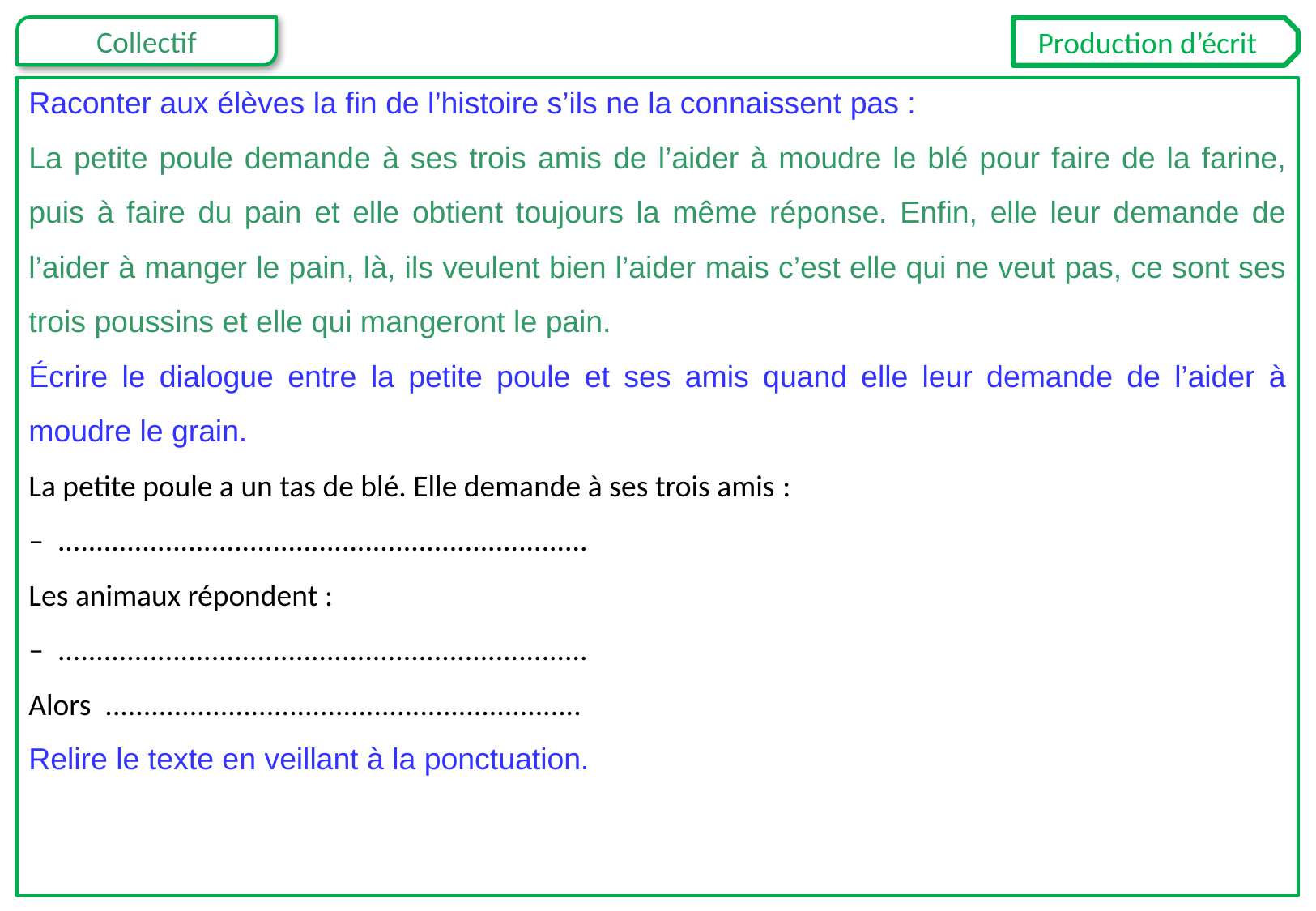

Production d’écrit
Raconter aux élèves la fin de l’histoire s’ils ne la connaissent pas :
La petite poule demande à ses trois amis de l’aider à moudre le blé pour faire de la farine, puis à faire du pain et elle obtient toujours la même réponse. Enfin, elle leur demande de l’aider à manger le pain, là, ils veulent bien l’aider mais c’est elle qui ne veut pas, ce sont ses trois poussins et elle qui mangeront le pain.
Écrire le dialogue entre la petite poule et ses amis quand elle leur demande de l’aider à moudre le grain.
La petite poule a un tas de blé. Elle demande à ses trois amis :
–  .....................................................................
Les animaux répondent :
–  .....................................................................
Alors  ..............................................................
Relire le texte en veillant à la ponctuation.